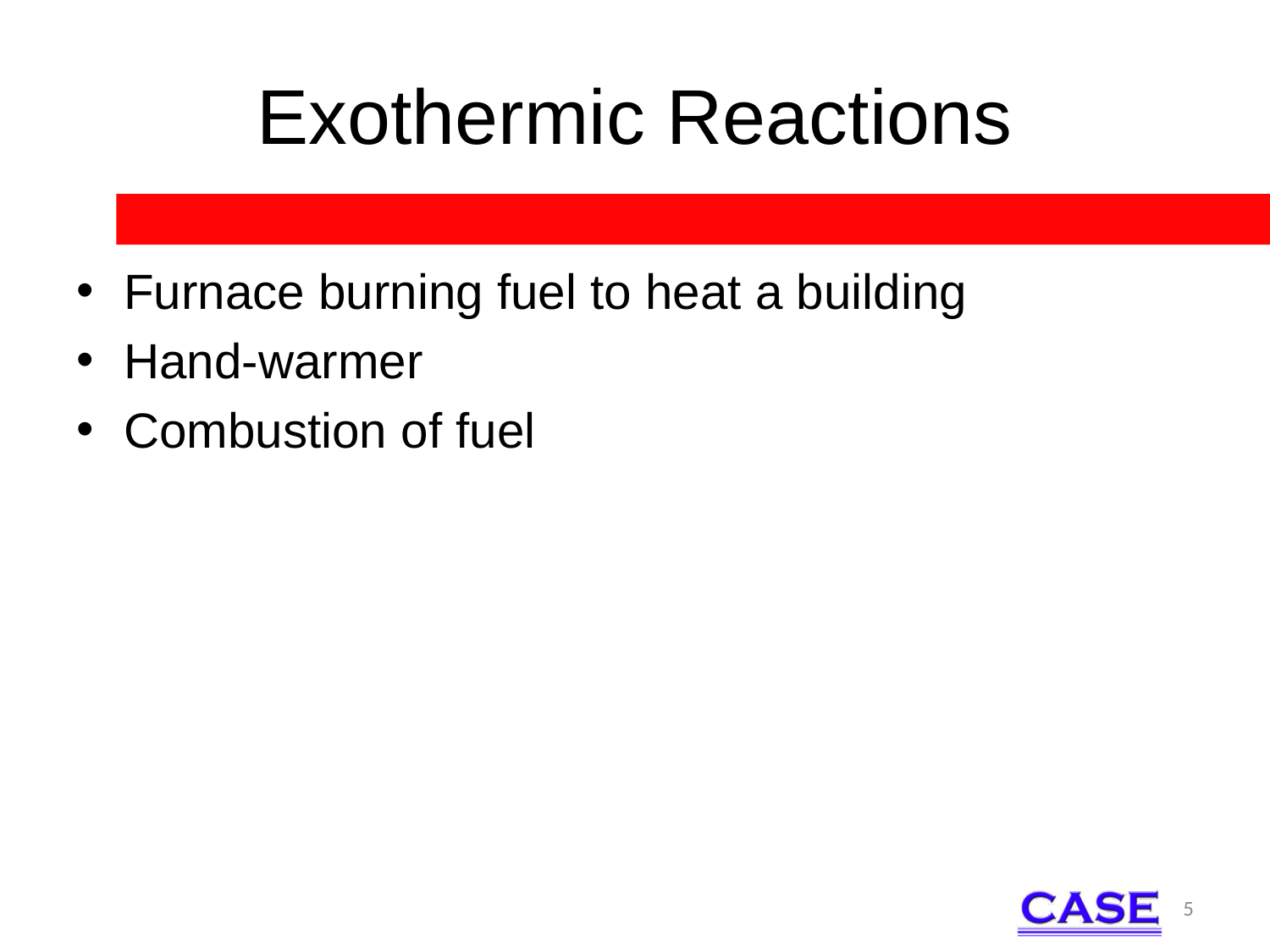

# Exothermic Reactions
Furnace burning fuel to heat a building
Hand-warmer
Combustion of fuel

5